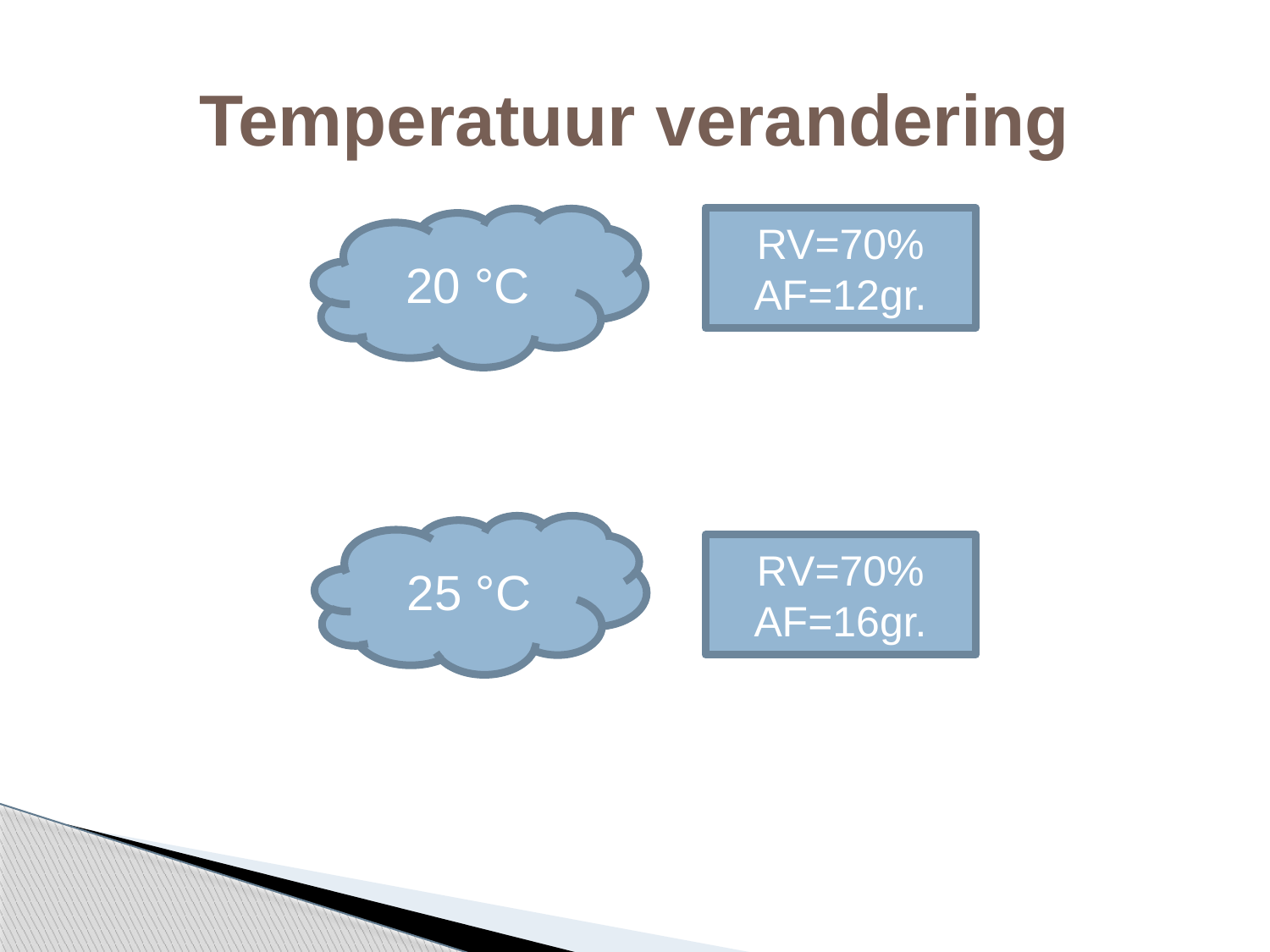

# Temperatuur verandering
20 °C
RV=70%
AF=12gr.
25 °C
RV=70%
AF=16gr.